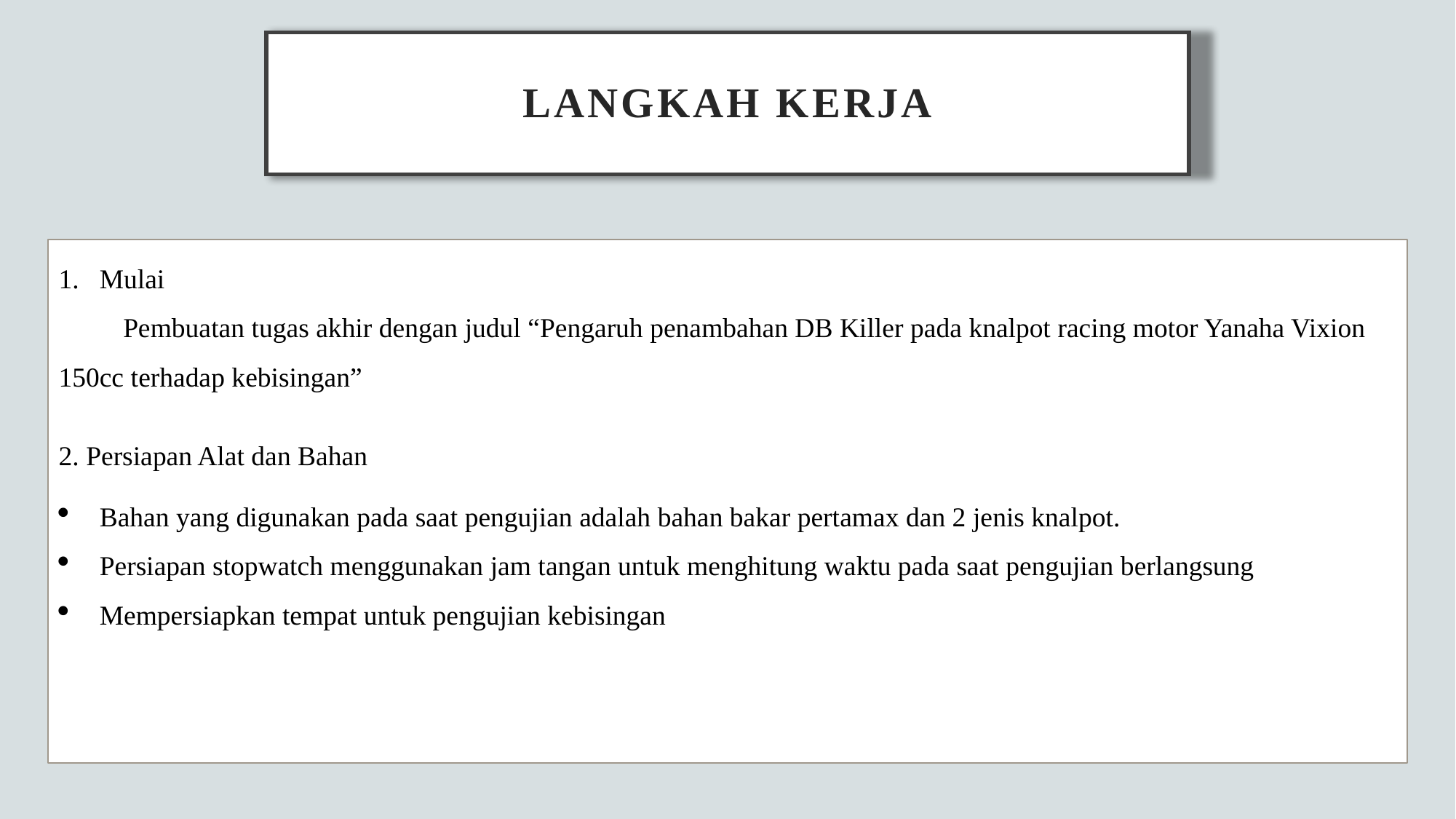

# Langkah Kerja
Mulai
 	Pembuatan tugas akhir dengan judul “Pengaruh penambahan DB Killer pada knalpot racing motor Yanaha Vixion 150cc terhadap kebisingan”

2. Persiapan Alat dan Bahan
Bahan yang digunakan pada saat pengujian adalah bahan bakar pertamax dan 2 jenis knalpot.
Persiapan stopwatch menggunakan jam tangan untuk menghitung waktu pada saat pengujian berlangsung
Mempersiapkan tempat untuk pengujian kebisingan